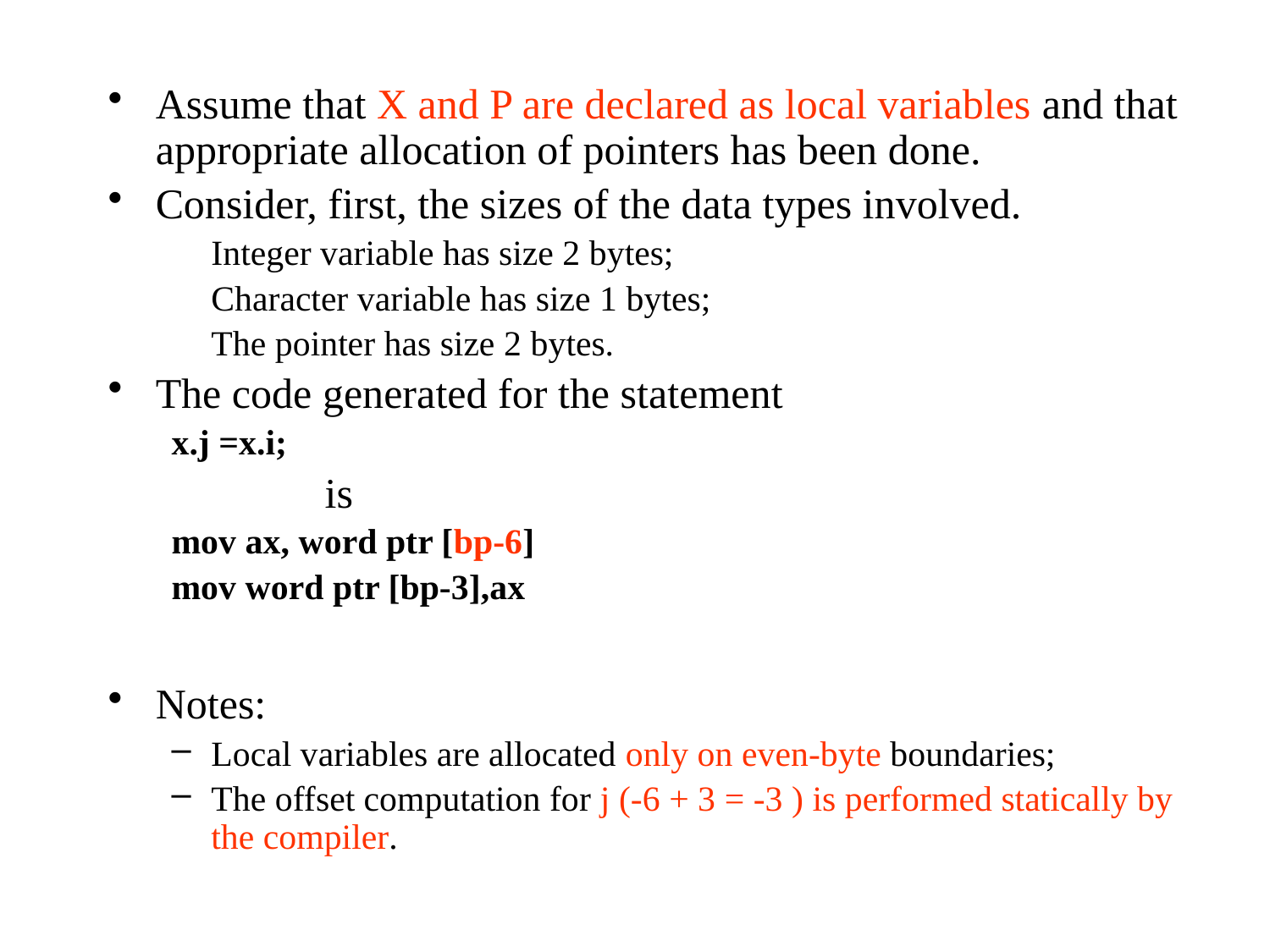

Assume that X and P are declared as local variables and that appropriate allocation of pointers has been done.
Consider, first, the sizes of the data types involved.
	Integer variable has size 2 bytes;
	Character variable has size 1 bytes;
	The pointer has size 2 bytes.
The code generated for the statement
x.j =x.i;
		    is
mov ax, word ptr [bp-6]
mov word ptr [bp-3],ax

Notes:
Local variables are allocated only on even-byte boundaries;
The offset computation for j (-6 + 3 = -3 ) is performed statically by the compiler.